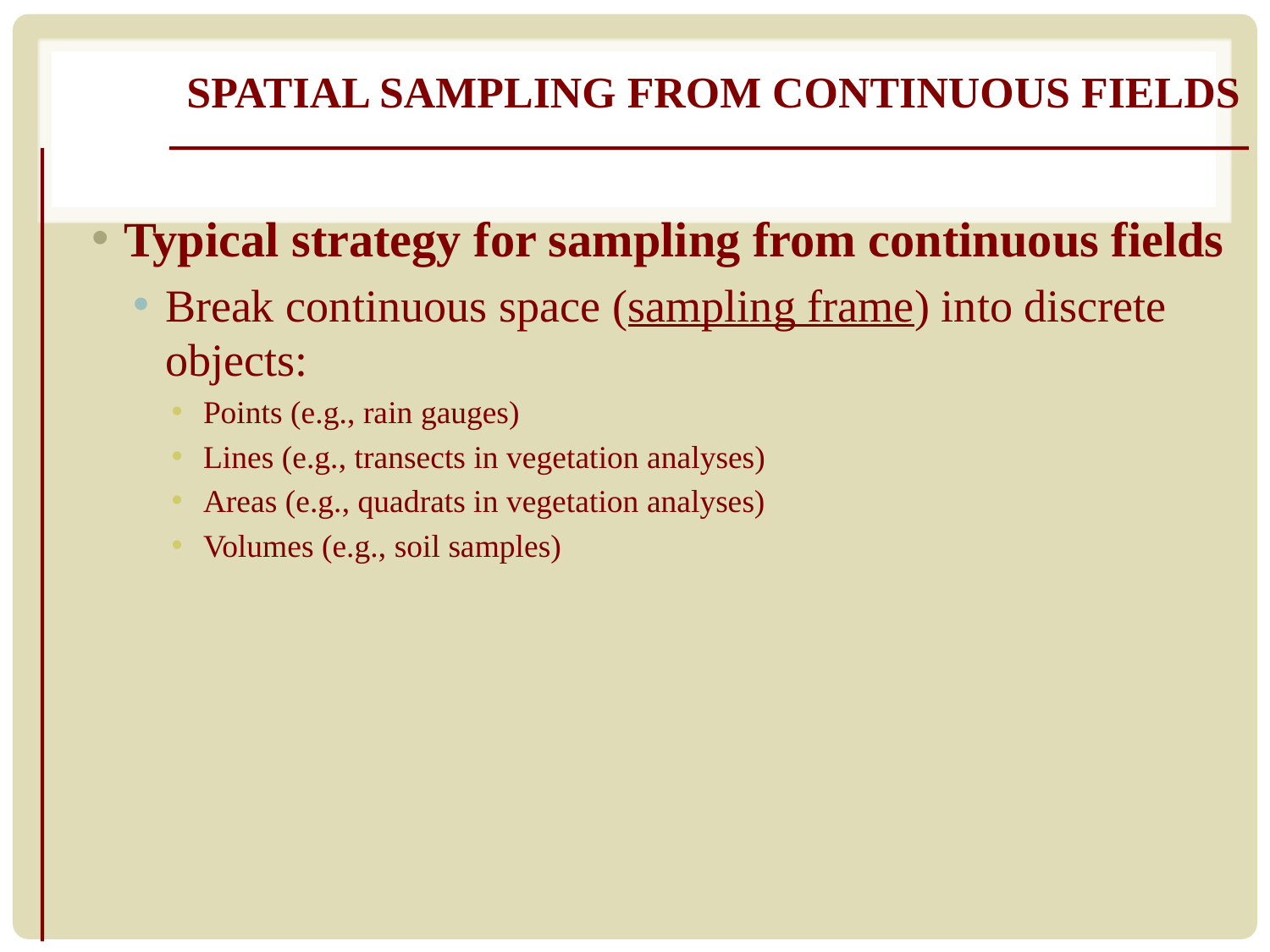

# Spatial Sampling from Continuous Fields

Typical strategy for sampling from continuous fields
Break continuous space (sampling frame) into discrete objects:
Points (e.g., rain gauges)
Lines (e.g., transects in vegetation analyses)
Areas (e.g., quadrats in vegetation analyses)
Volumes (e.g., soil samples)